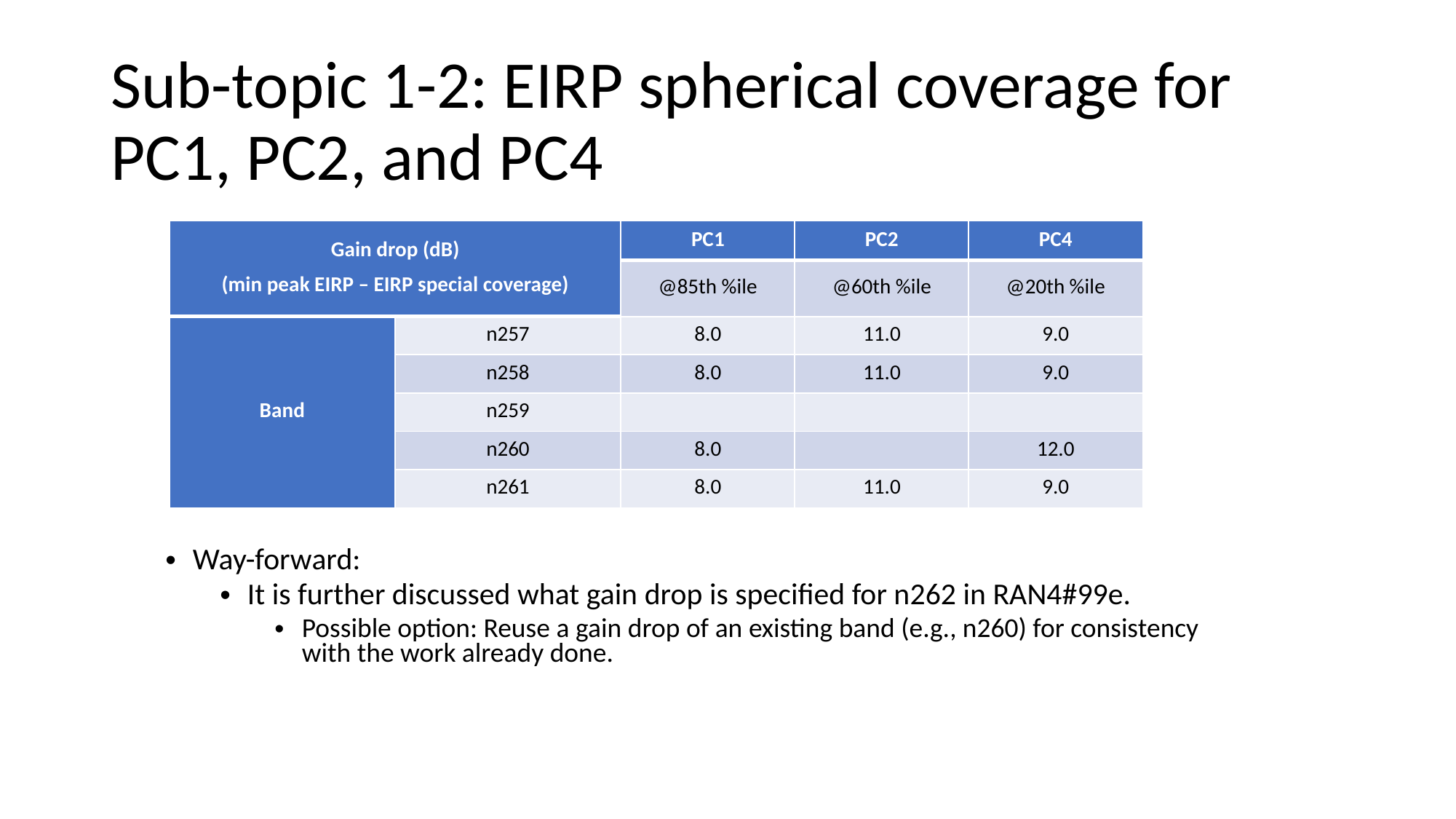

# Sub-topic 1-2: EIRP spherical coverage for PC1, PC2, and PC4
| Gain drop (dB) (min peak EIRP – EIRP special coverage) |  | PC1 | PC2 | PC4 |
| --- | --- | --- | --- | --- |
|  |  | @85th %ile | @60th %ile | @20th %ile |
| Band | n257 | 8.0 | 11.0 | 9.0 |
|  | n258 | 8.0 | 11.0 | 9.0 |
|  | n259 |  |  |  |
|  | n260 | 8.0 |  | 12.0 |
|  | n261 | 8.0 | 11.0 | 9.0 |
Way-forward:
It is further discussed what gain drop is specified for n262 in RAN4#99e.
Possible option: Reuse a gain drop of an existing band (e.g., n260) for consistency with the work already done.